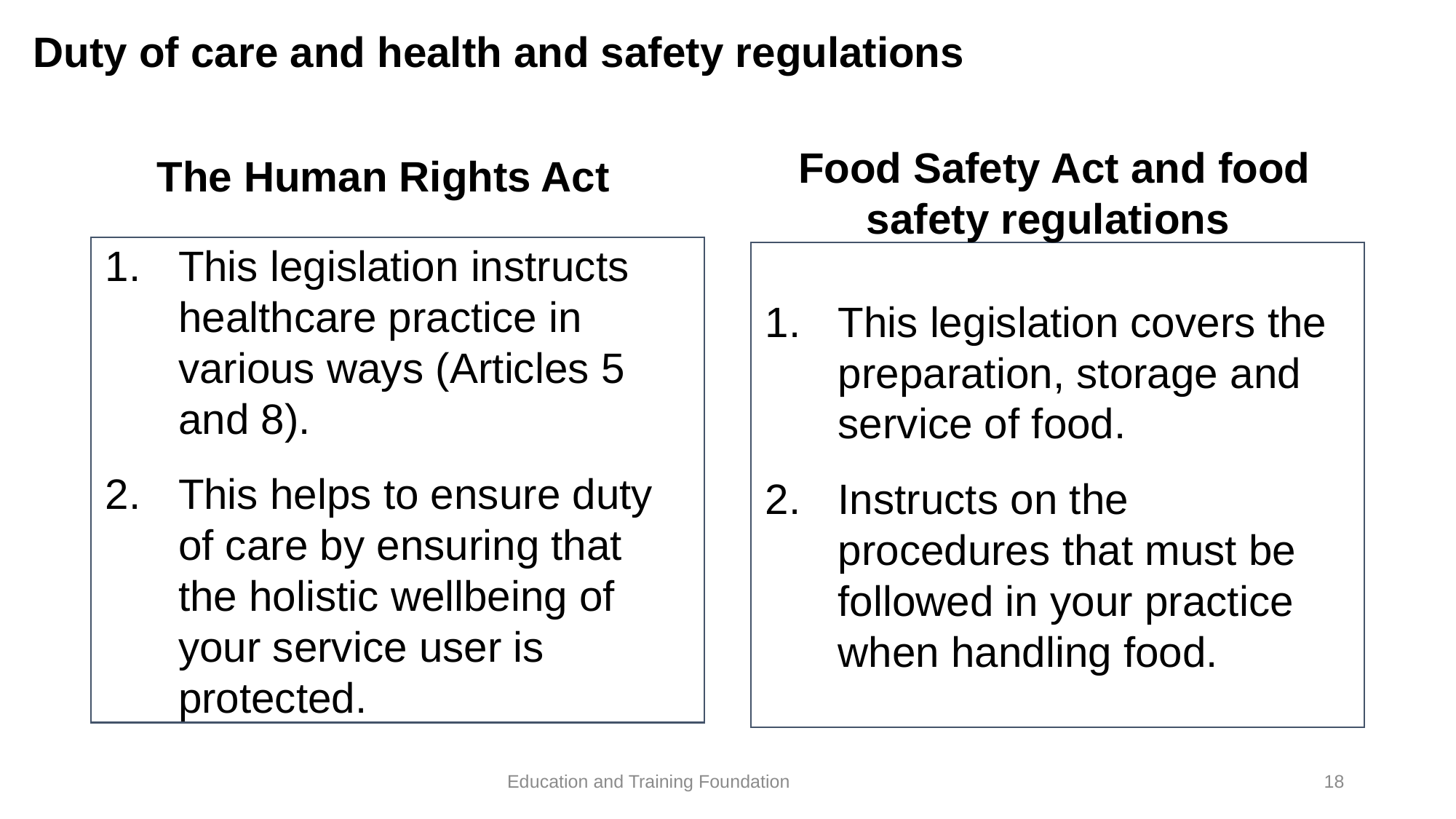

Duty of care and health and safety regulations
Food Safety Act and food safety regulations
The Human Rights Act
This legislation instructs healthcare practice in various ways (Articles 5 and 8).

This helps to ensure duty of care by ensuring that the holistic wellbeing of your service user is protected.
This legislation covers the preparation, storage and service of food.

Instructs on the procedures that must be followed in your practice when handling food.
18
Education and Training Foundation